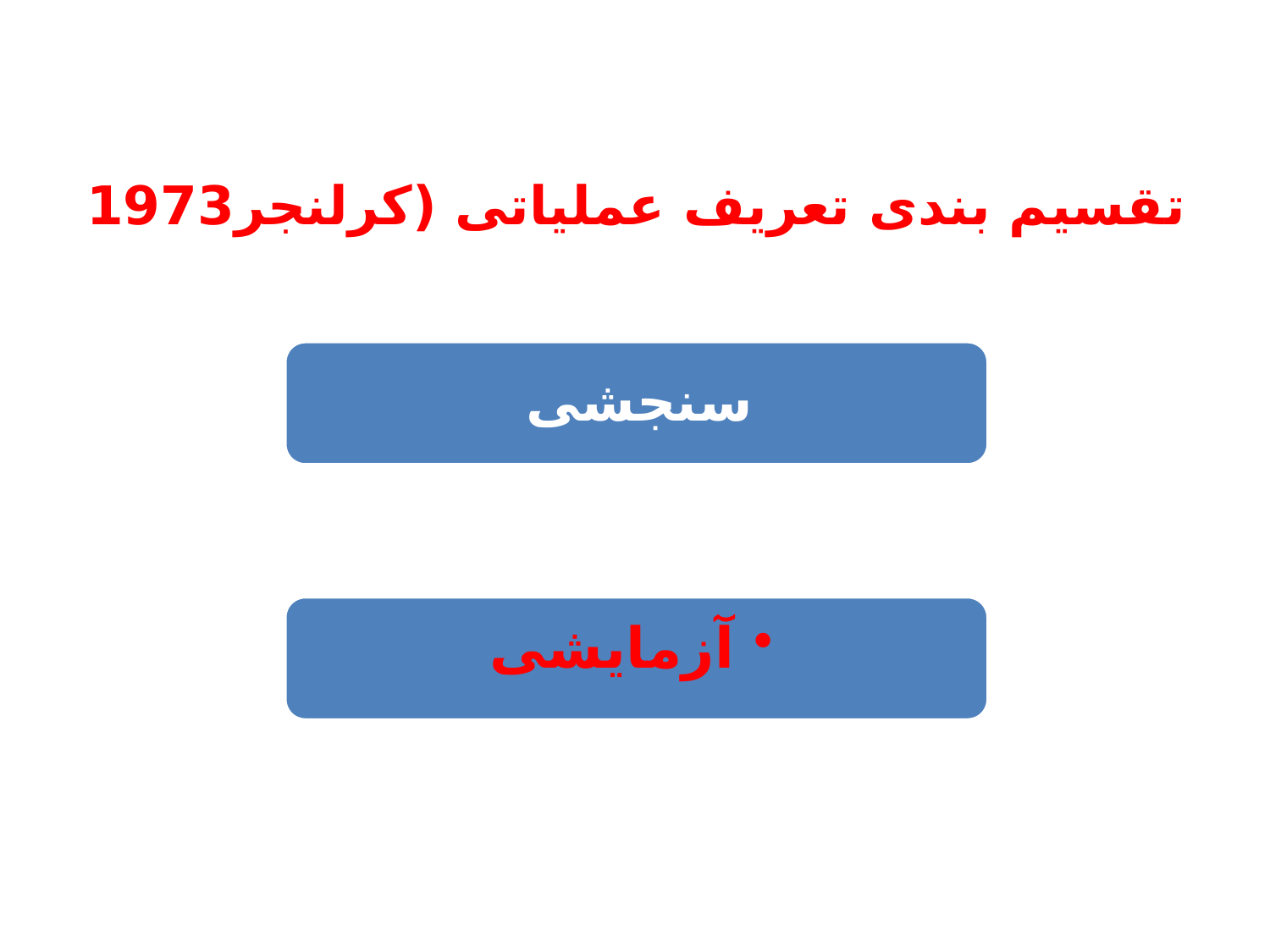

# تقسیم بندی تعریف عملیاتی (کرلنجر1973
سنجشی

آزمایشی